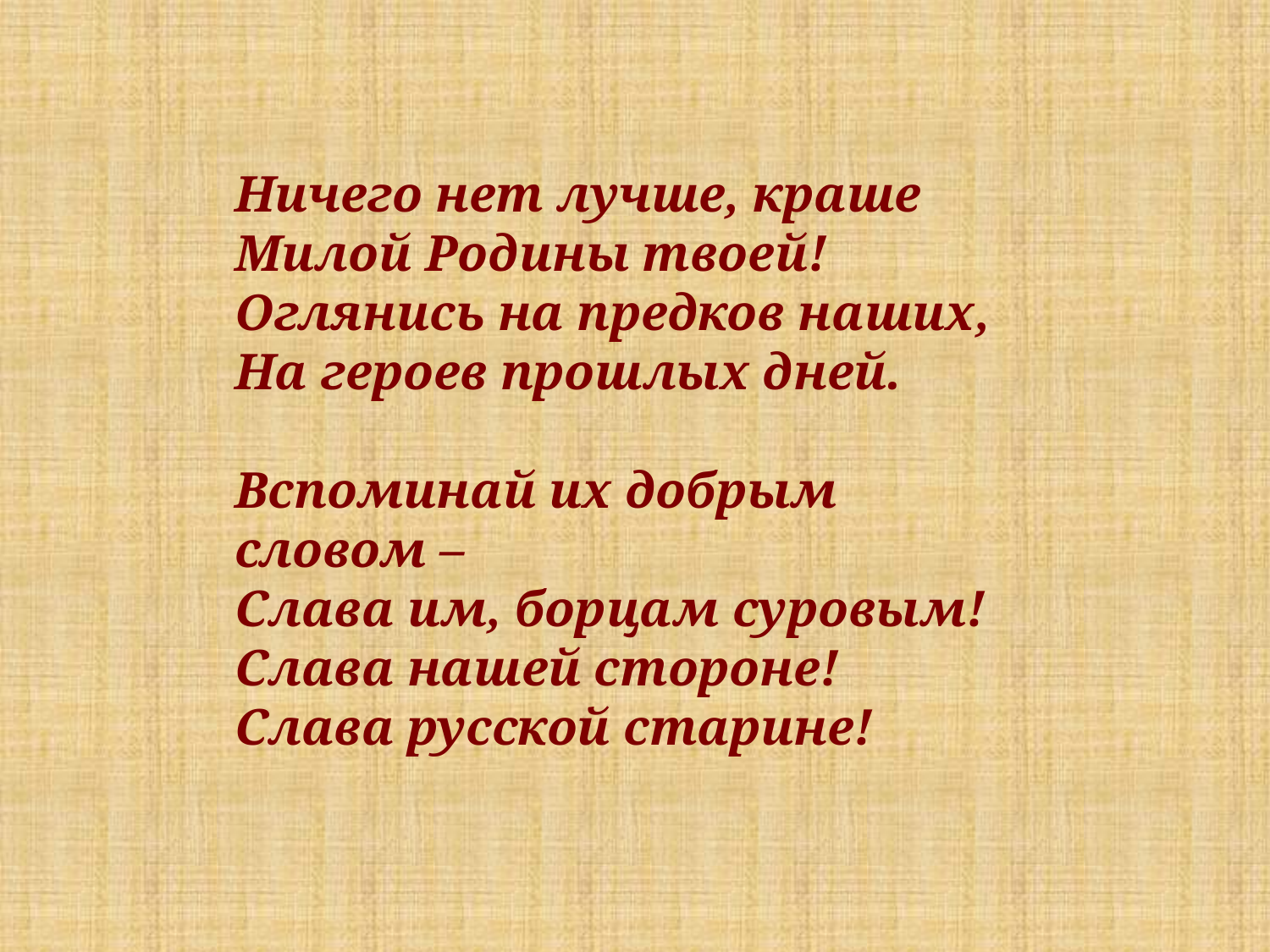

Ничего нет лучше, краше
Милой Родины твоей!
Оглянись на предков наших,
На героев прошлых дней.

Вспоминай их добрым словом –
Слава им, борцам суровым!
Слава нашей стороне!
Слава русской старине!